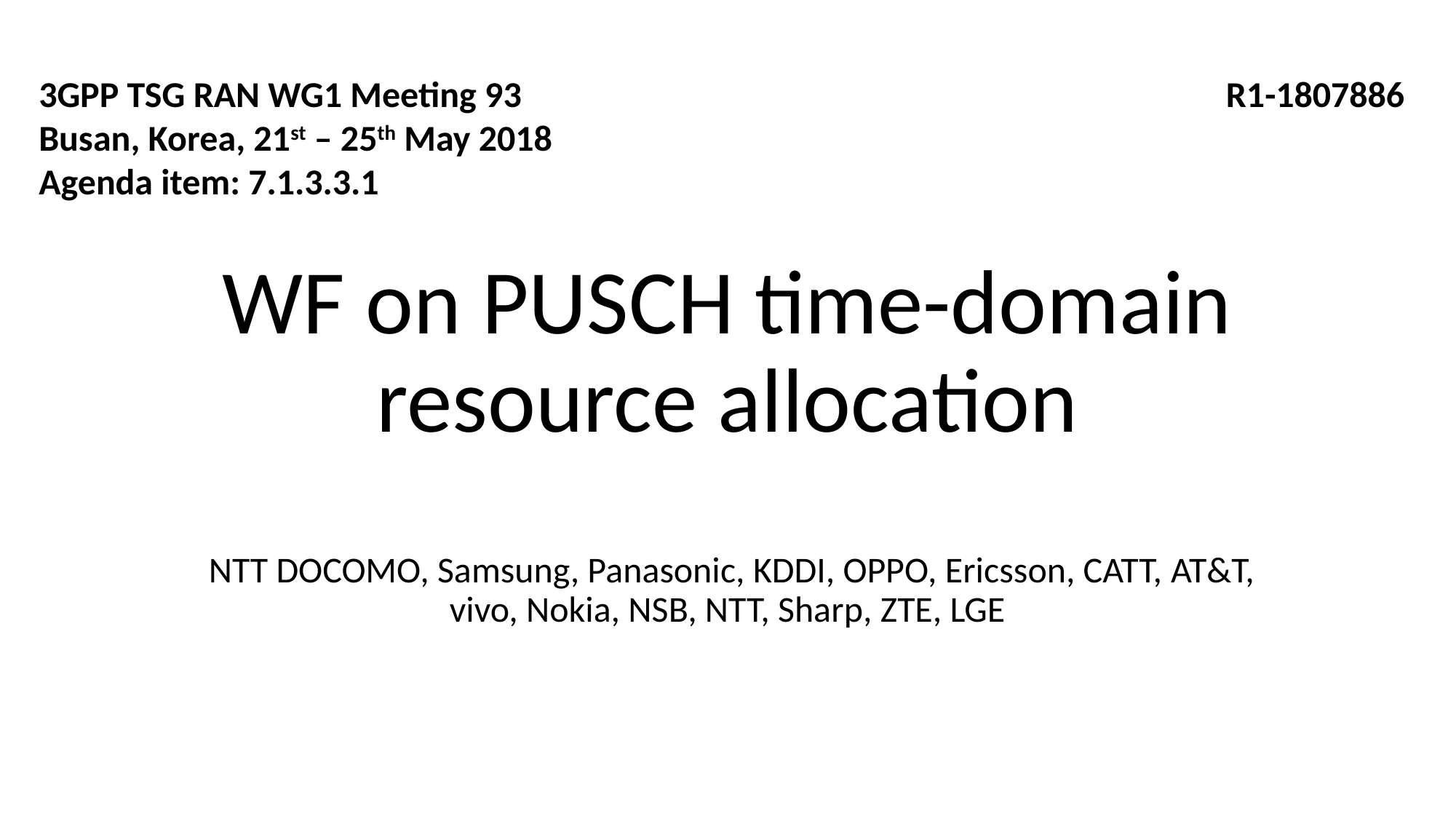

3GPP TSG RAN WG1 Meeting 93
Busan, Korea, 21st – 25th May 2018
Agenda item: 7.1.3.3.1
R1-1807886
# WF on PUSCH time-domain resource allocation
 NTT DOCOMO, Samsung, Panasonic, KDDI, OPPO, Ericsson, CATT, AT&T, vivo, Nokia, NSB, NTT, Sharp, ZTE, LGE